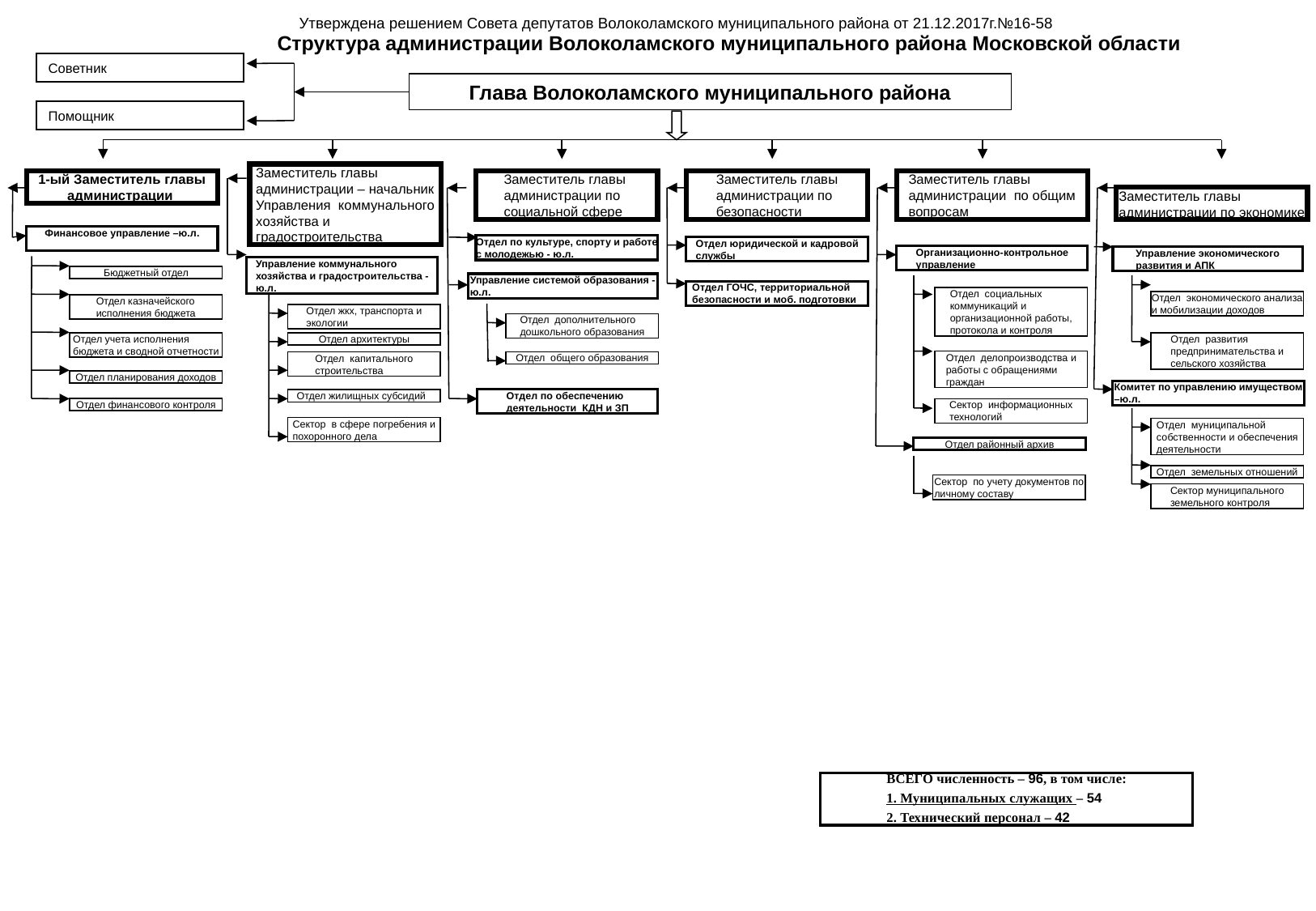

Утверждена решением Совета депутатов Волоколамского муниципального района от 21.12.2017г.№16-58
                   Структура администрации Волоколамского муниципального района Московской области
Советник
Глава Волоколамского муниципального района
Помощник

Заместитель главы администрации – начальник Управления  коммунального хозяйства и градостроительства
1-ый Заместитель главы администрации
Заместитель главы  администрации по социальной сфере
Заместитель главы администрации по безопасности
Заместитель главы  администрации  по общим вопросам
Заместитель главы администрации по экономике
Финансовое управление –ю.л.
Отдел по культуре, спорту и работе с молодежью - ю.л.
Отдел юридической и кадровой службы
Организационно-контрольное управление
Управление экономического развития и АПК
Управление коммунального хозяйства и градостроительства - ю.л.
Бюджетный отдел
Управление системой образования - ю.л.
Отдел ГОЧС, территориальной безопасности и моб. подготовки
Отдел  экономического анализа и мобилизации доходов
Отдел  социальных коммуникаций и организационной работы, протокола и контроля
Отдел казначейского исполнения бюджета
Отдел жкх, транспорта и экологии
Отдел  дополнительного дошкольного образования
Отдел учета исполнения бюджета и сводной отчетности
Отдел архитектуры
Отдел  развития предпринимательства и сельского хозяйства
Отдел  делопроизводства и работы с обращениями граждан
Отдел  капитального строительства
Отдел  общего образования
Отдел планирования доходов
Комитет по управлению имуществом –ю.л.
Отдел жилищных субсидий
Отдел по обеспечению деятельности  КДН и ЗП
Сектор  информационных технологий
Отдел финансового контроля
Сектор  в сфере погребения и похоронного дела
Отдел  муниципальной собственности и обеспечения деятельности
Отдел районный архив
Отдел  земельных отношений
Сектор  по учету документов по личному составу
Сектор муниципального земельного контроля
ВСЕГО численность – 96, в том числе:
1. Муниципальных служащих – 54
2. Технический персонал – 42